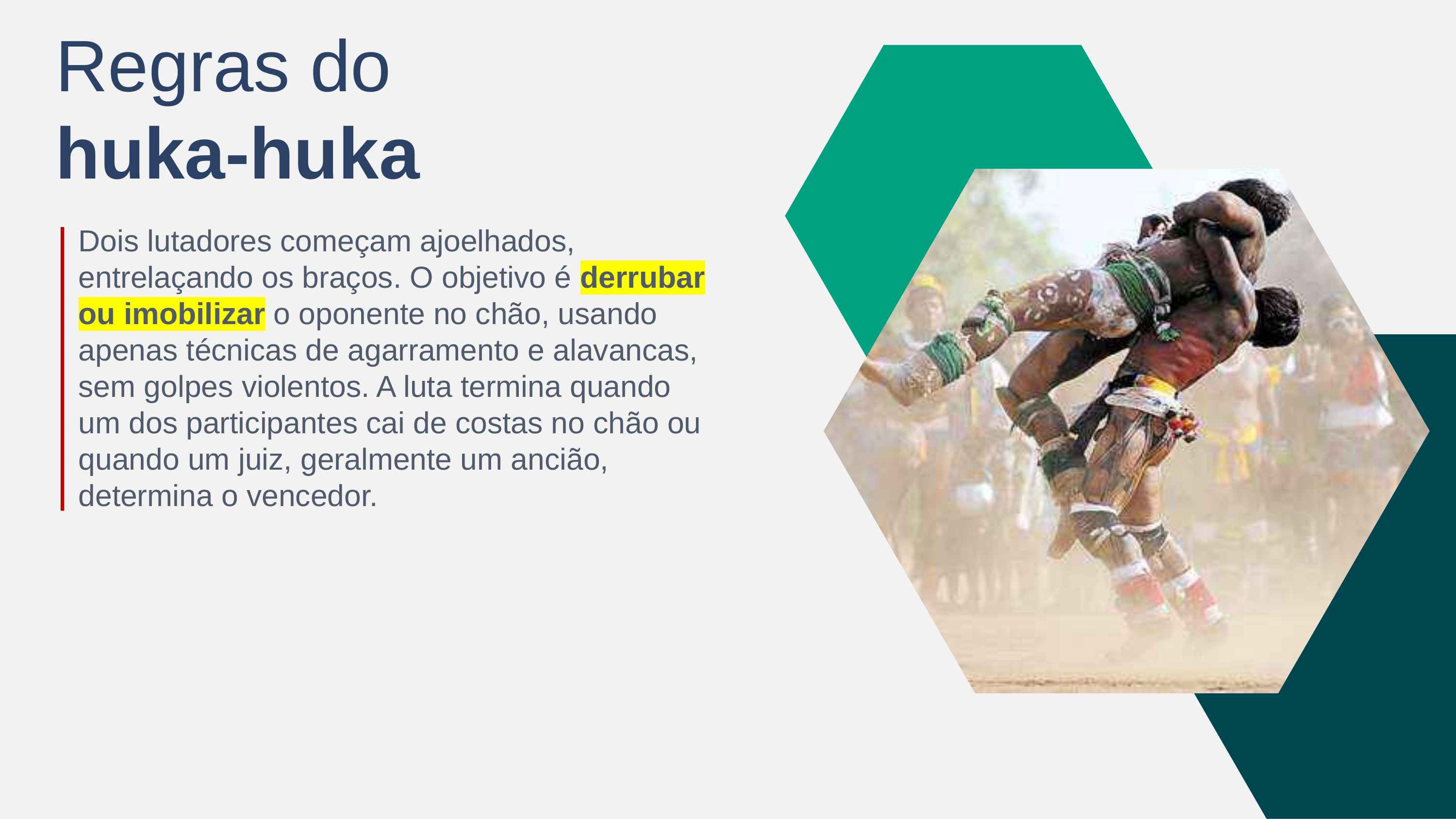

Regras do
huka-huka .

Dois lutadores começam ajoelhados, entrelaçando os braços. O objetivo é derrubar ou imobilizar o oponente no chão, usando apenas técnicas de agarramento e alavancas, sem golpes violentos. A luta termina quando um dos participantes cai de costas no chão ou quando um juiz, geralmente um ancião, determina o vencedor.